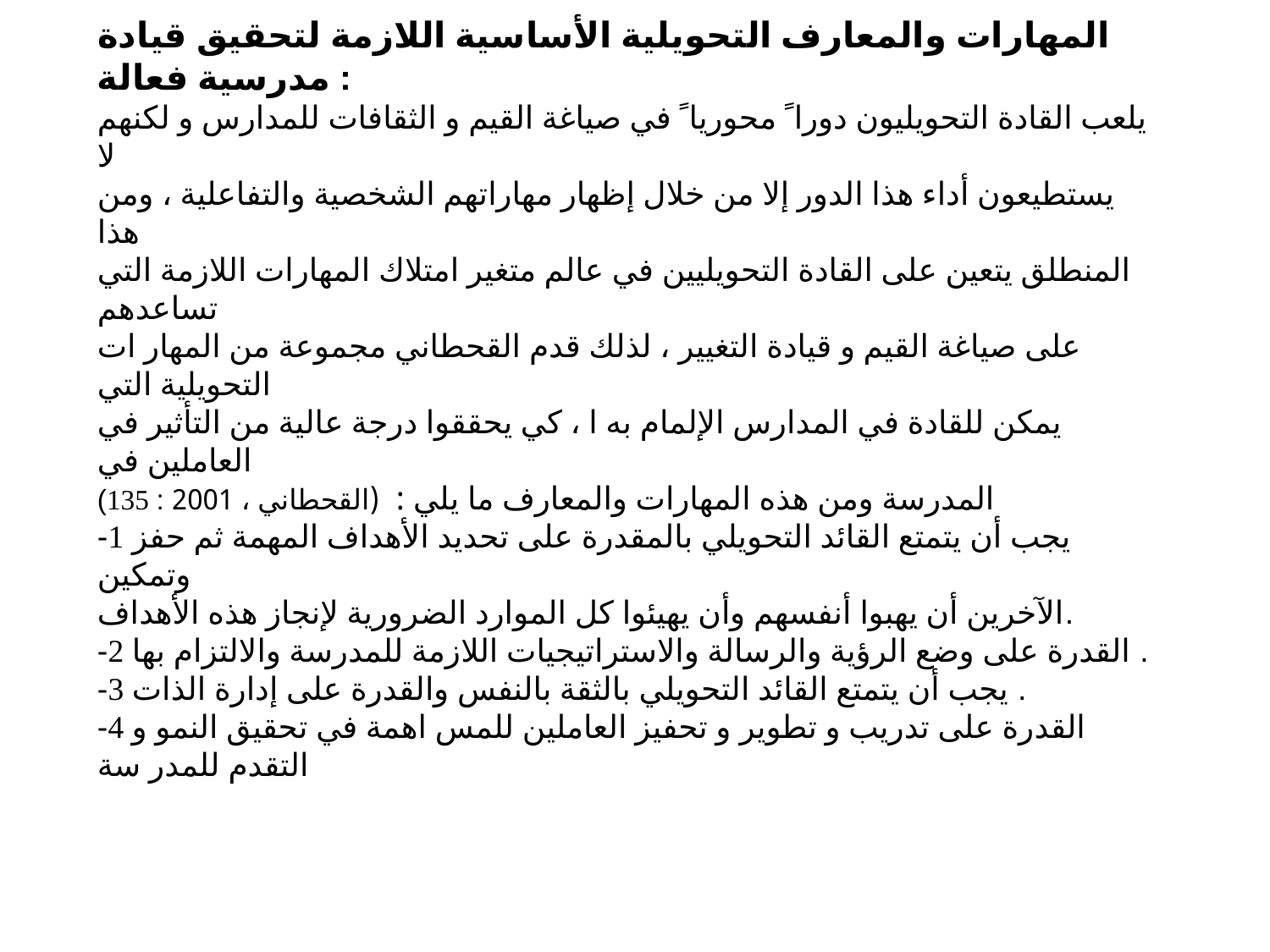

المهارات والمعارف التحويلية الأساسية اللازمة لتحقيق قيادة مدرسية فعالة :
يلعب القادة التحويليون دورا ً محوريا ً في صياغة القيم و الثقافات للمدارس و لكنهم لا
يستطيعون أداء هذا الدور إلا من خلال إظهار مهاراتهم الشخصية والتفاعلية ، ومن هذا
المنطلق يتعين على القادة التحويليين في عالم متغير امتلاك المهارات اللازمة التي تساعدهم
على صياغة القيم و قيادة التغيير ، لذلك قدم القحطاني مجموعة من المهار ات التحويلية التي
يمكن للقادة في المدارس الإلمام به ا ، كي يحققوا درجة عالية من التأثير في العاملين في
(135 : المدرسة ومن هذه المهارات والمعارف ما يلي : (القحطاني ، 2001
-1 يجب أن يتمتع القائد التحويلي بالمقدرة على تحديد الأهداف المهمة ثم حفز وتمكين
الآخرين أن يهبوا أنفسهم وأن يهيئوا كل الموارد الضرورية لإنجاز هذه الأهداف.
-2 القدرة على وضع الرؤية والرسالة والاستراتيجيات اللازمة للمدرسة والالتزام بها .
-3 يجب أن يتمتع القائد التحويلي بالثقة بالنفس والقدرة على إدارة الذات .
-4 القدرة على تدريب و تطوير و تحفيز العاملين للمس اهمة في تحقيق النمو و التقدم للمدر سة